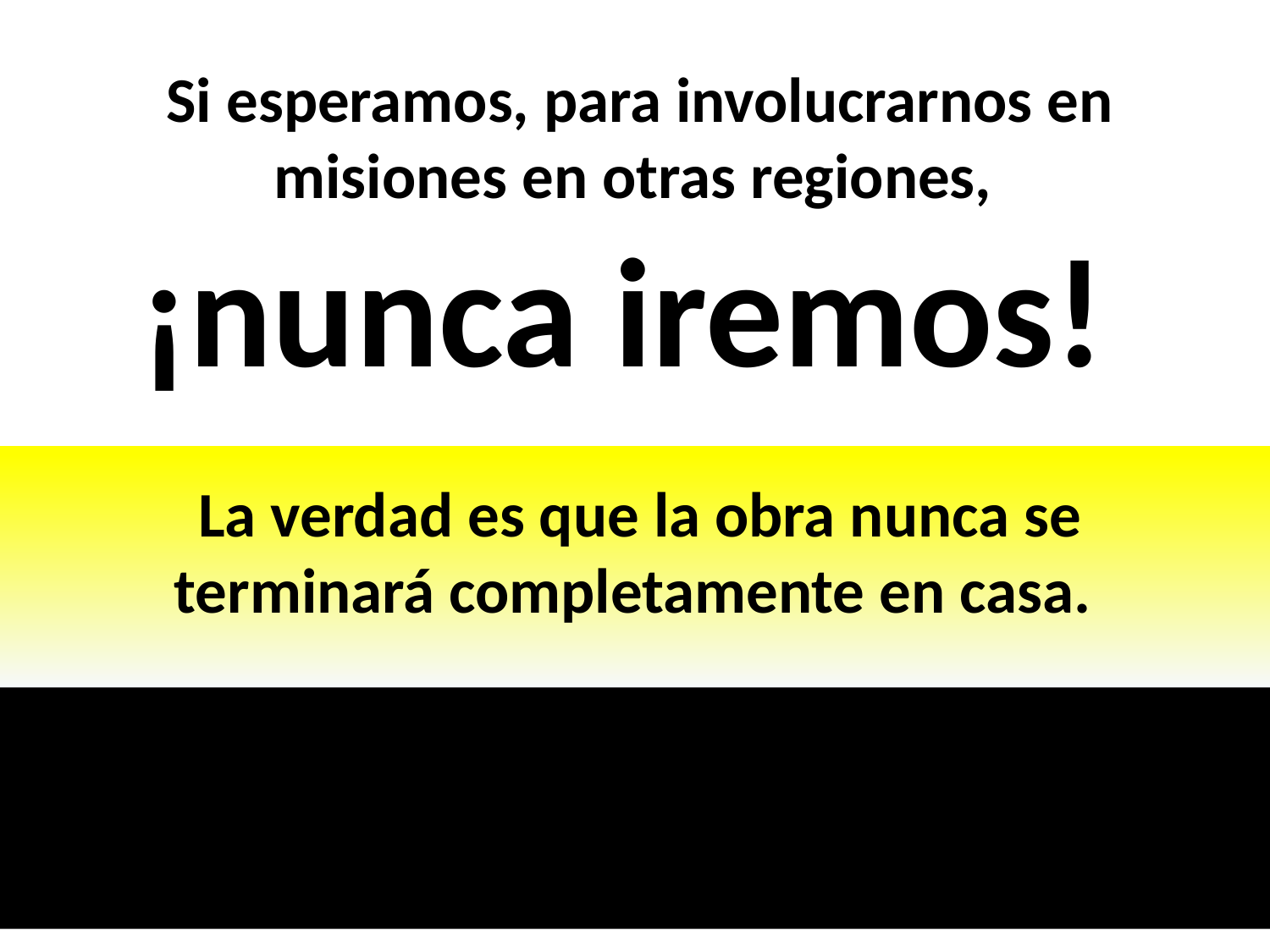

Si esperamos, para involucrarnos en misiones en otras regiones,
¡nunca iremos!

La verdad es que la obra nunca se terminará completamente en casa.